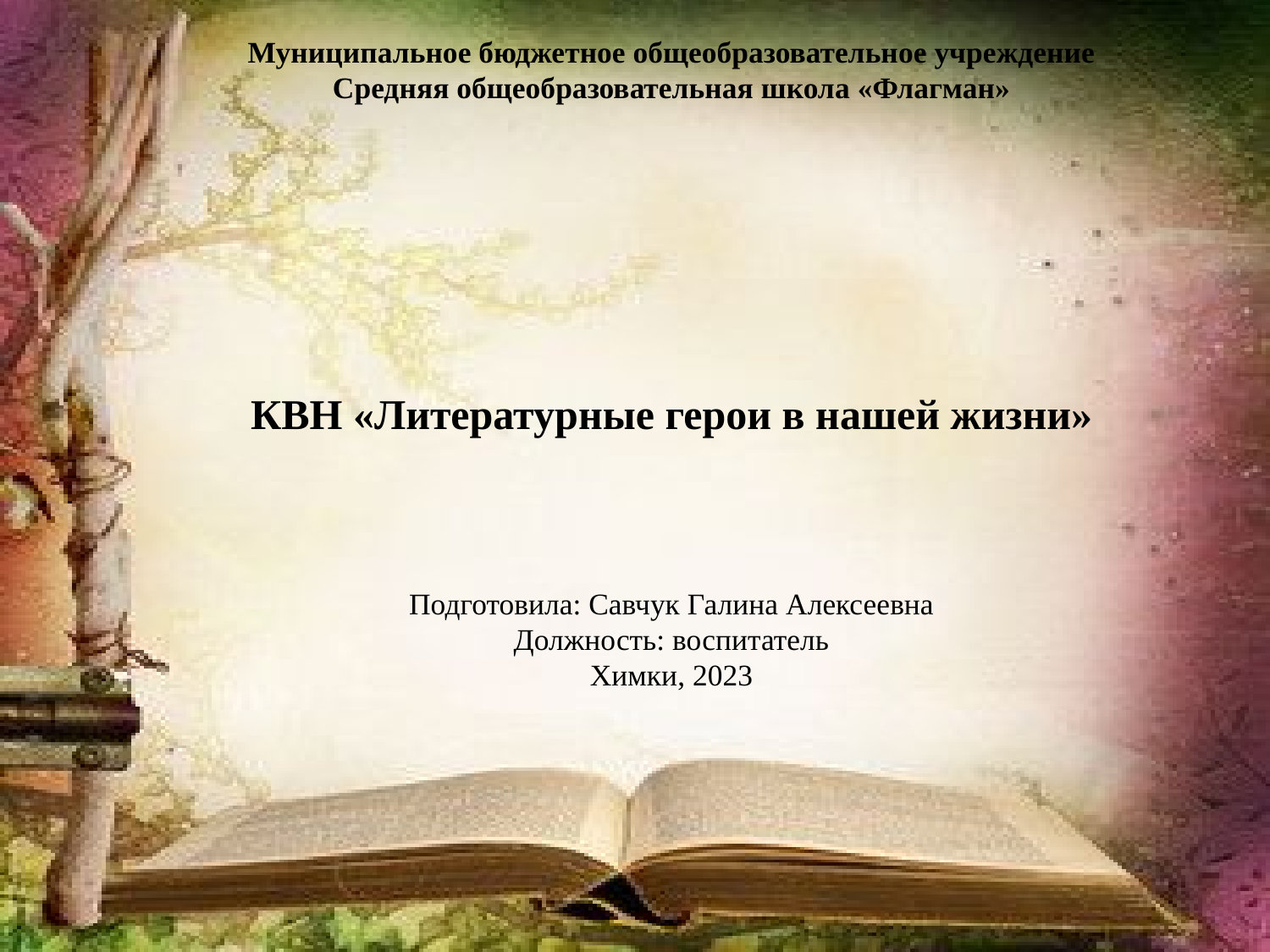

Муниципальное бюджетное общеобразовательное учреждение
Средняя общеобразовательная школа «Флагман»

КВН «Литературные герои в нашей жизни»

Подготовила: Савчук Галина Алексеевна
Должность: воспитатель
Химки, 2023